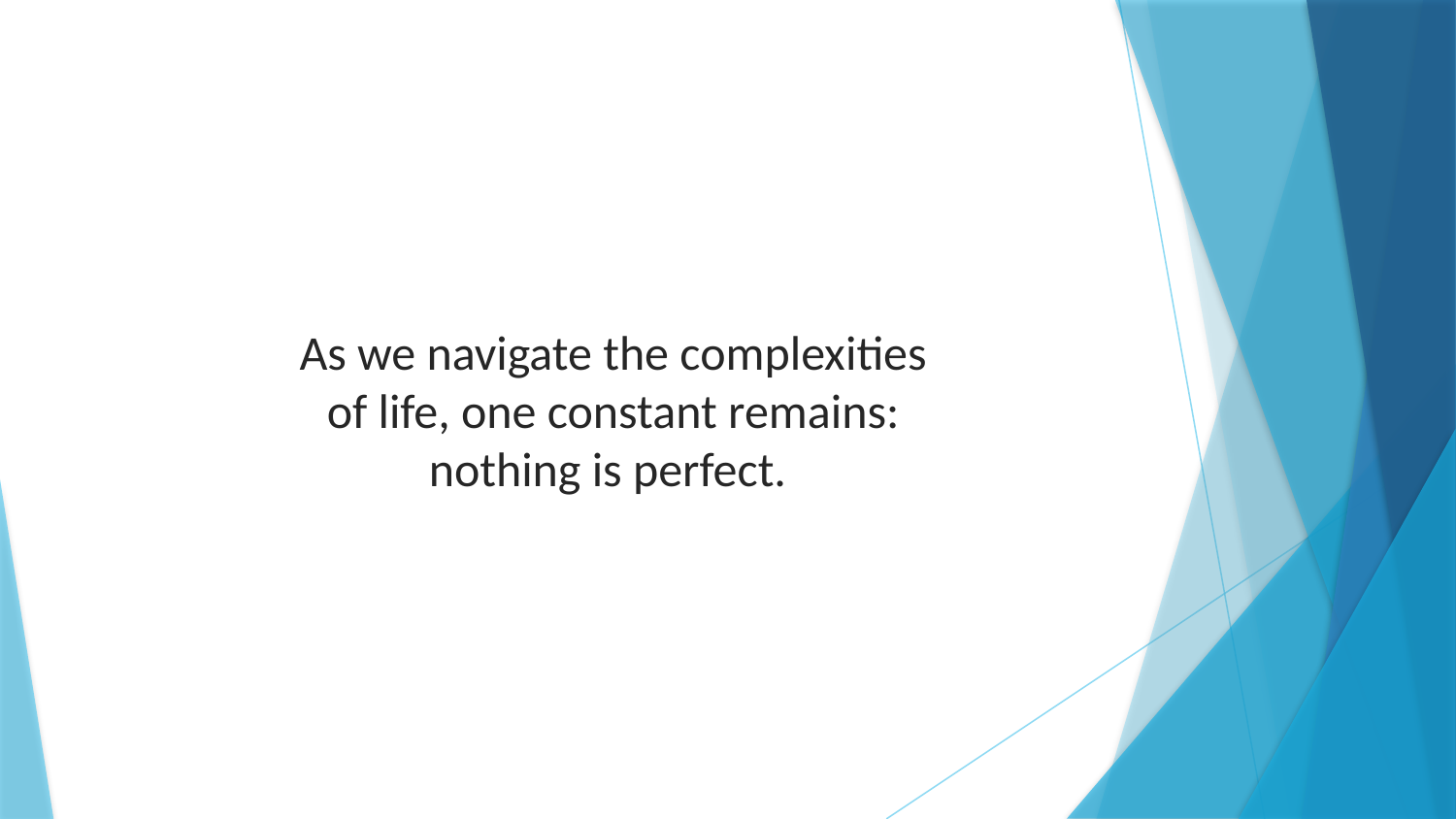

As we navigate the complexities of life, one constant remains: nothing is perfect.